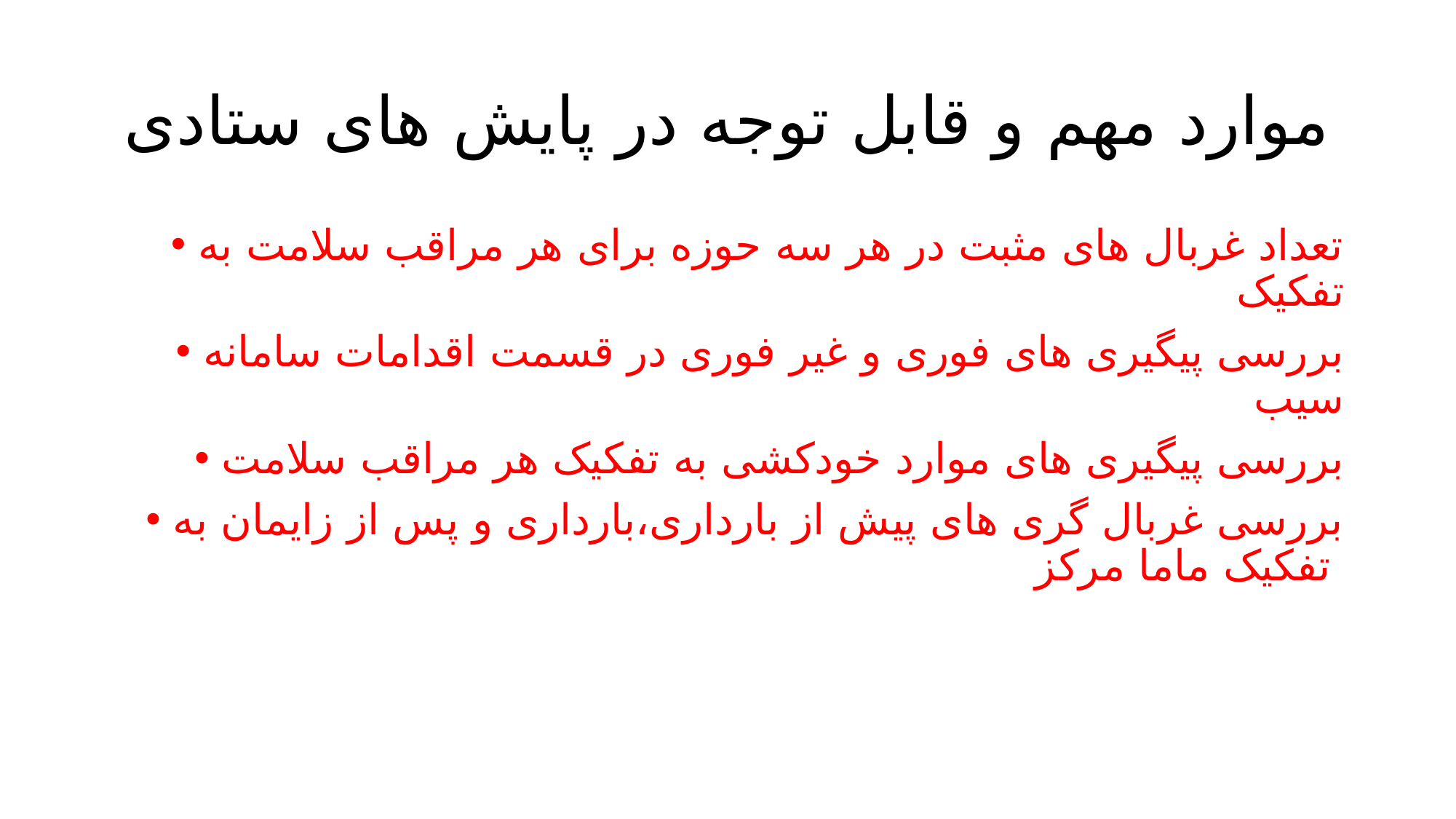

# موارد مهم و قابل توجه در پایش های ستادی
تعداد غربال های مثبت در هر سه حوزه برای هر مراقب سلامت به تفکیک
بررسی پیگیری های فوری و غیر فوری در قسمت اقدامات سامانه سیب
بررسی پیگیری های موارد خودکشی به تفکیک هر مراقب سلامت
بررسی غربال گری های پیش از بارداری،بارداری و پس از زایمان به تفکیک ماما مرکز